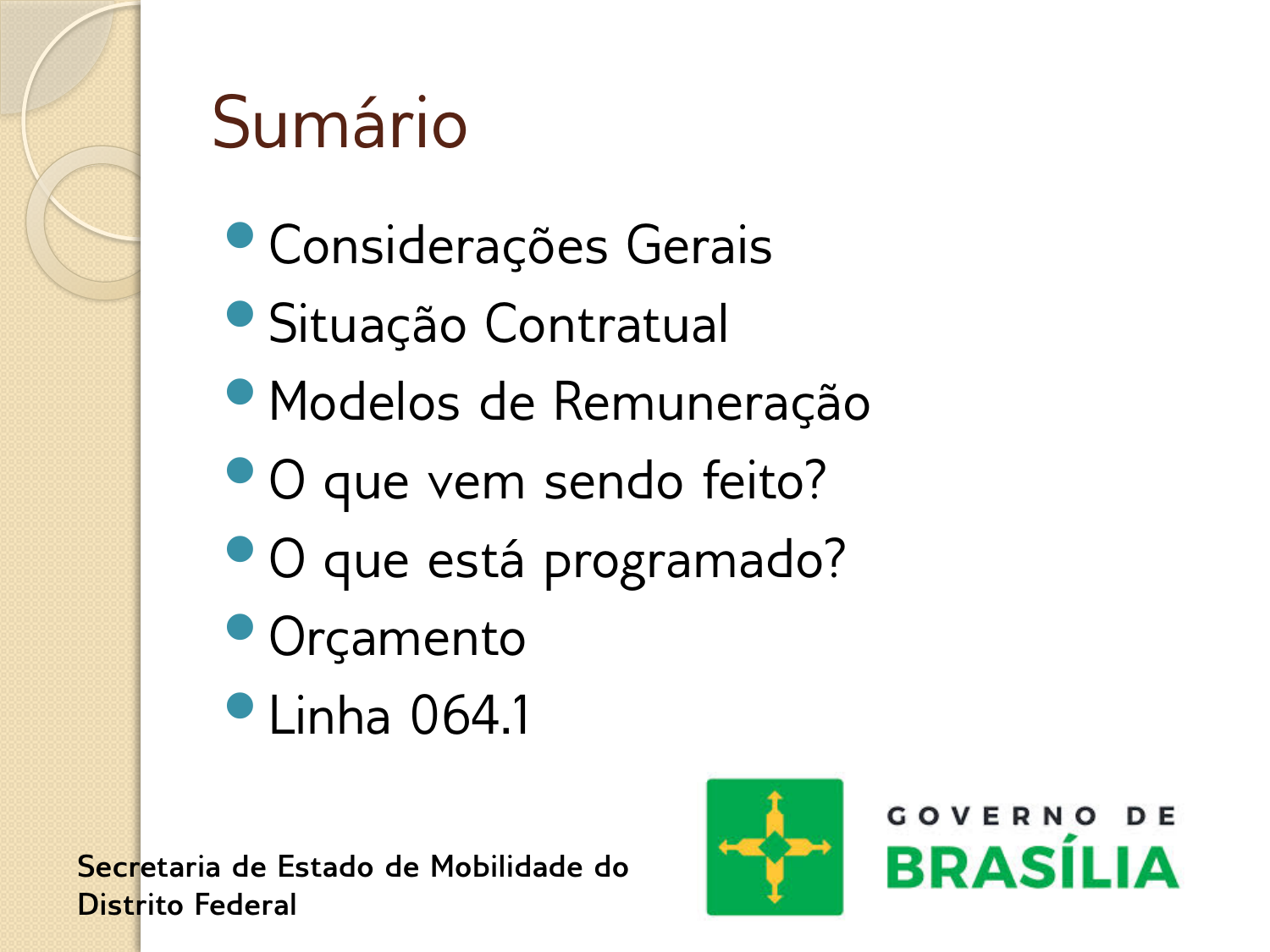

# Sumário
Considerações Gerais
Situação Contratual
Modelos de Remuneração
O que vem sendo feito?
O que está programado?
Orçamento
Linha 064.1